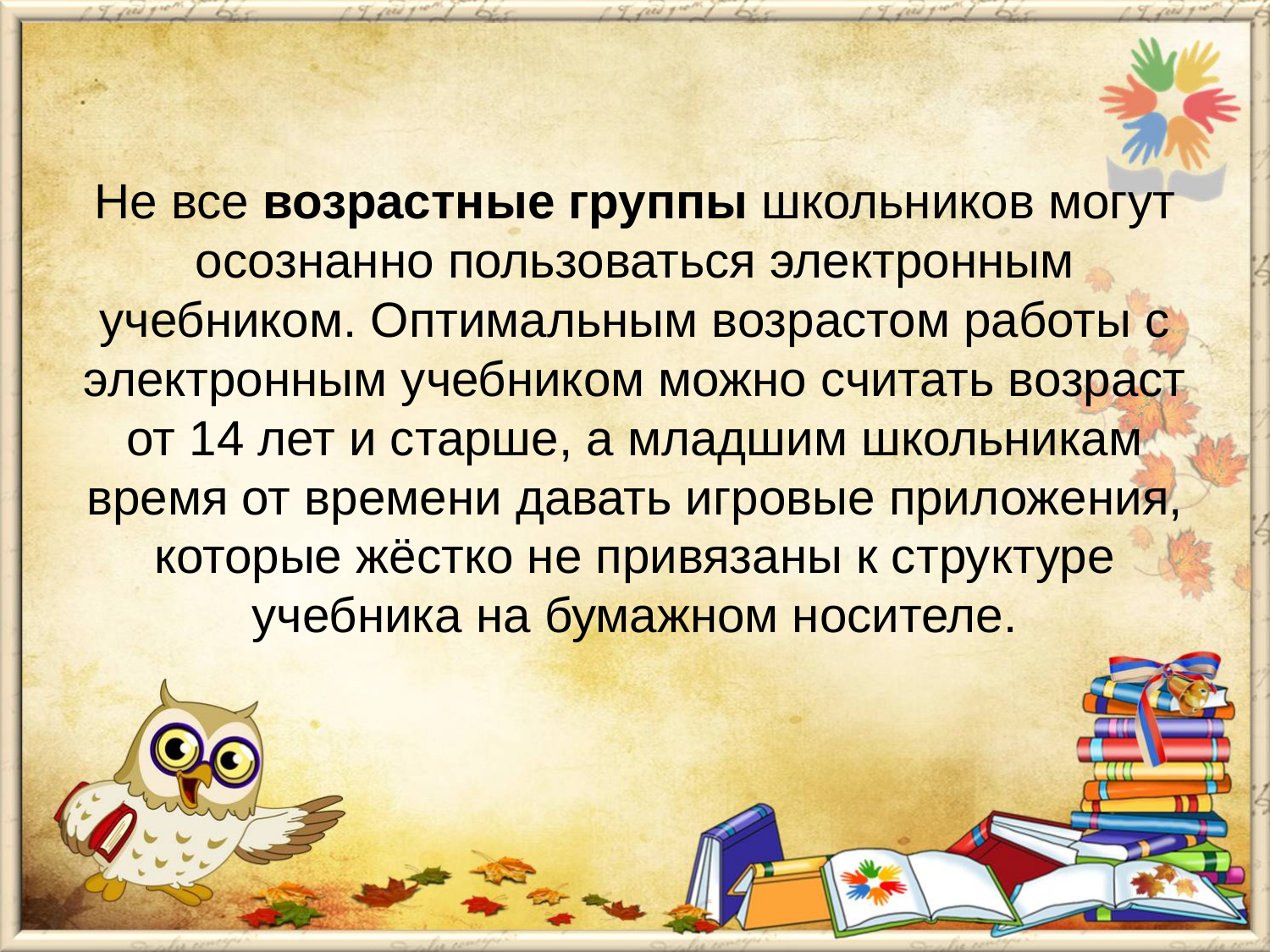

# Не все возрастные группы школьников могут осознанно пользоваться электронным учебником. Оптимальным возрастом работы с электронным учебником можно считать возраст от 14 лет и старше, а младшим школьникам время от времени давать игровые приложения, которые жёстко не привязаны к структуре учебника на бумажном носителе.